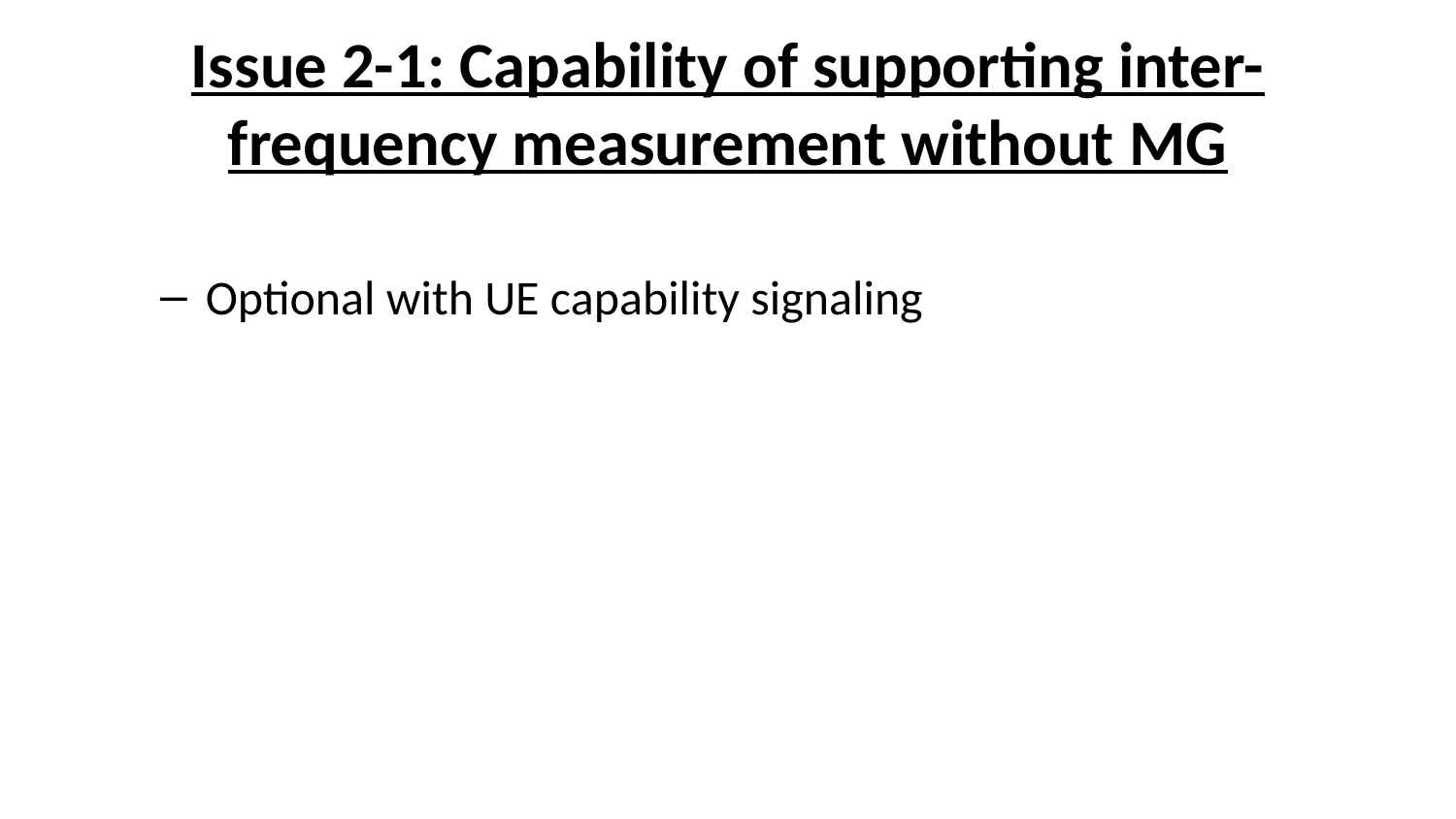

# Issue 2-1: Capability of supporting inter-frequency measurement without MG

Optional with UE capability signaling